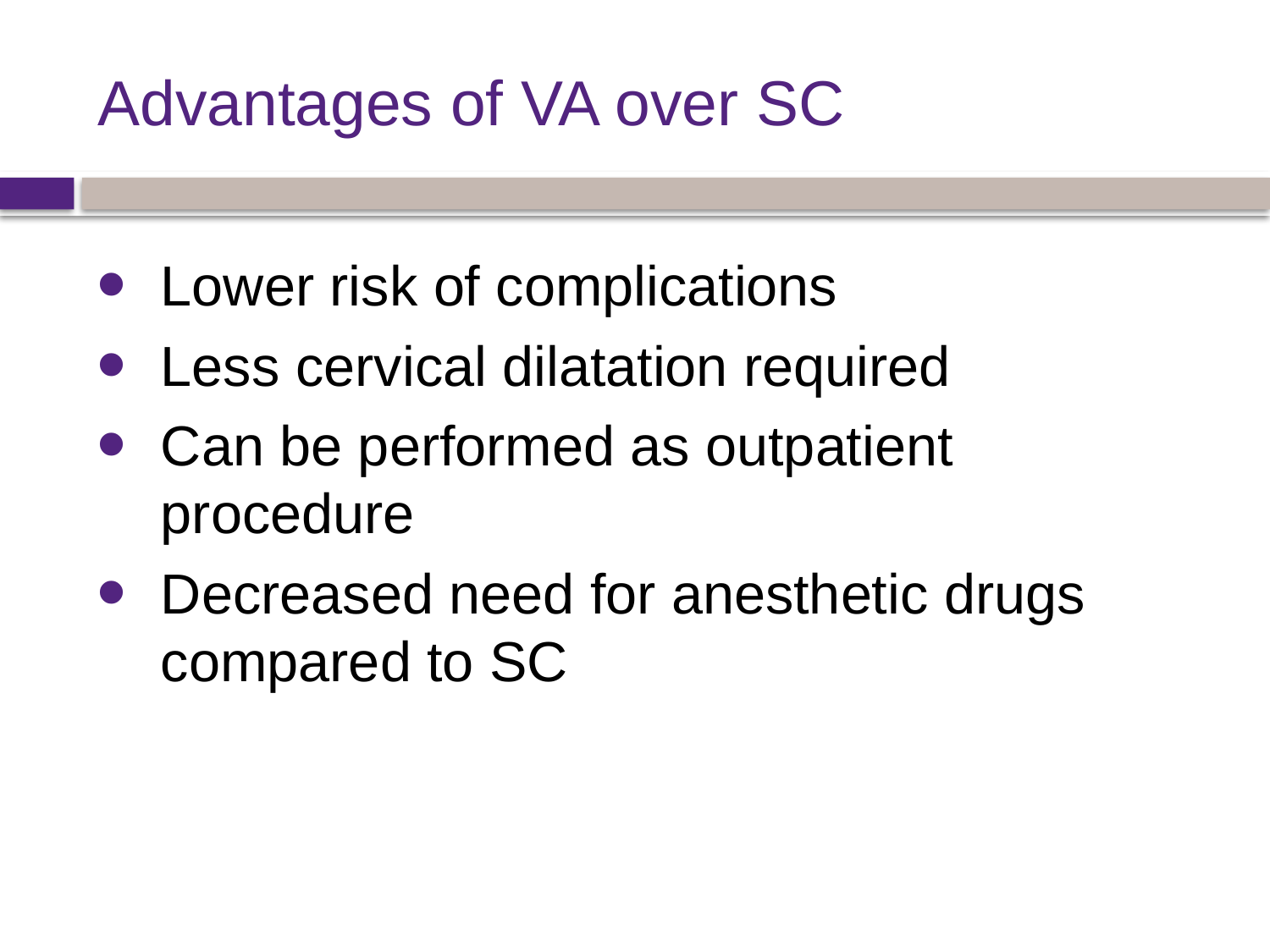

# Advantages of VA over SC
Lower risk of complications
Less cervical dilatation required
Can be performed as outpatient procedure
Decreased need for anesthetic drugs compared to SC